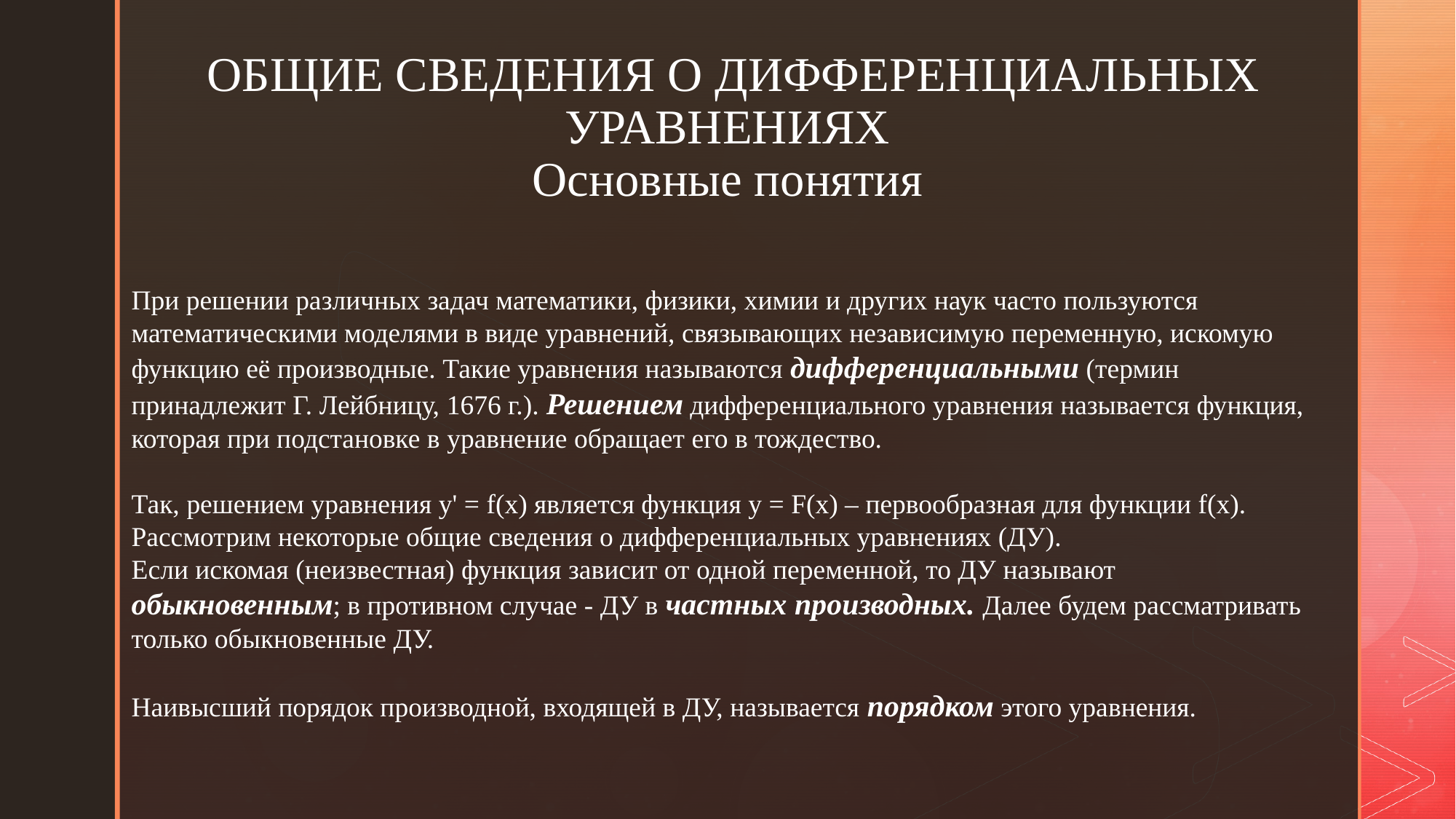

ОБЩИЕ СВЕДЕНИЯ О ДИФФЕРЕНЦИАЛЬНЫХ
УРАВНЕНИЯХ
Основные понятия
При решении различных задач математики, физики, химии и других наук часто пользуются математическими моделями в виде уравнений, связывающих независимую переменную, искомую функцию её производные. Такие уравнения называются дифференциальными (термин принадлежит Г. Лейбницу, 1676 г.). Решением дифференциального уравнения называется функция, которая при подстановке в уравнение обращает его в тождество.
Так, решением уравнения у' = f(x) является функция у = F(x) – первообразная для функции f(x).
Рассмотрим некоторые общие сведения о дифференциальных уравнениях (ДУ).
Если искомая (неизвестная) функция зависит от одной переменной, то ДУ называют обыкновенным; в противном случае - ДУ в частных производных. Далее будем рассматривать только обыкновенные ДУ.
Наивысший порядок производной, входящей в ДУ, называется порядком этого уравнения.